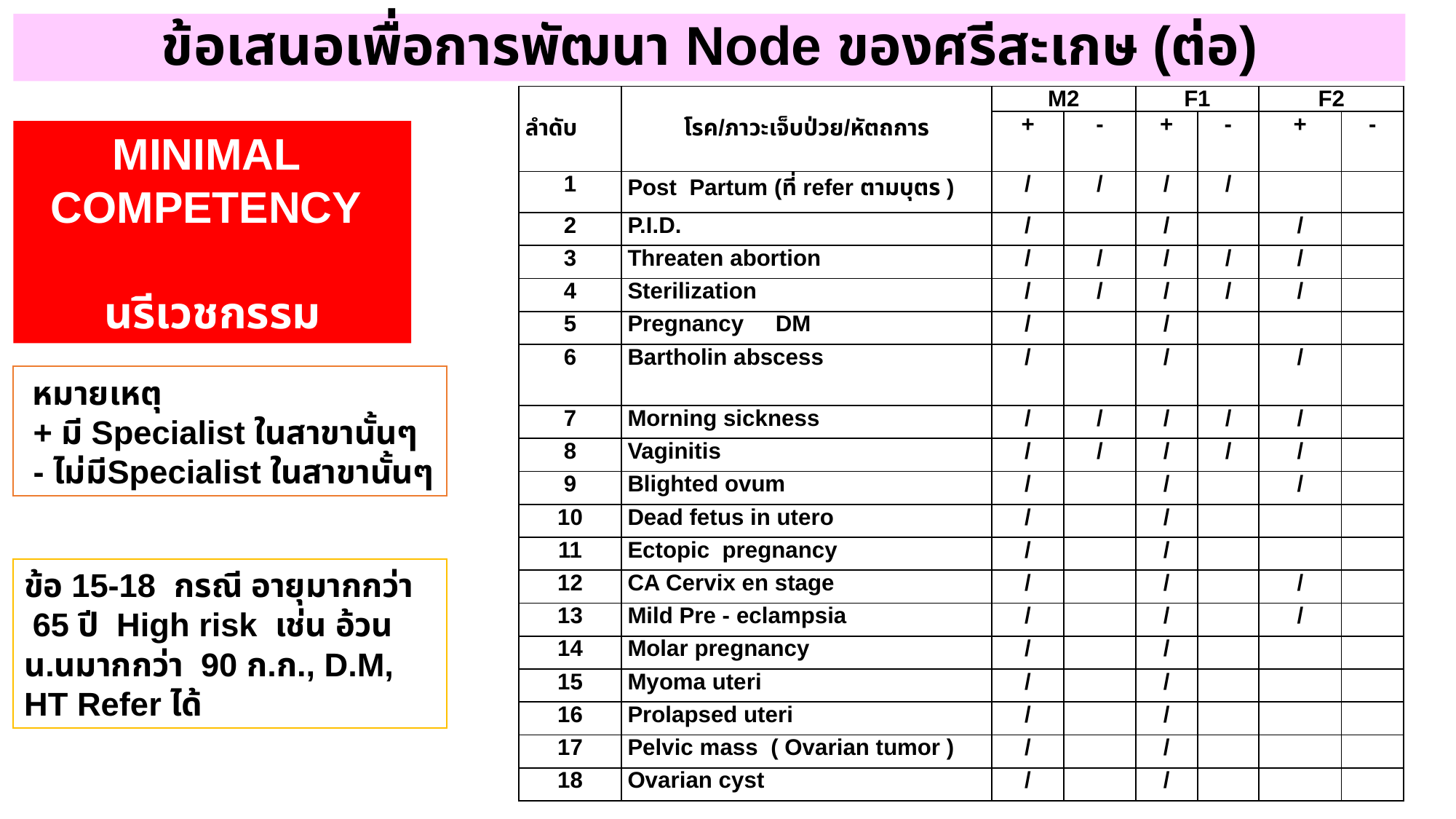

# ข้อเสนอเพื่อการพัฒนา Node ของศรีสะเกษ (ต่อ)
| ลำดับ | โรค/ภาวะเจ็บป่วย/หัตถการ | M2 |  | F1 |  | F2 |  |
| --- | --- | --- | --- | --- | --- | --- | --- |
|  |  | + | - | + | - | + | - |
| 1 | Post Partum (ที่ refer ตามบุตร ) | / | / | / | / |  |  |
| 2 | P.I.D. | / |  | / |  | / |  |
| 3 | Threaten abortion | / | / | / | / | / |  |
| 4 | Sterilization | / | / | / | / | / |  |
| 5 | Pregnancy DM | / |  | / |  |  |  |
| 6 | Bartholin abscess | / |  | / |  | / |  |
| 7 | Morning sickness | / | / | / | / | / |  |
| 8 | Vaginitis | / | / | / | / | / |  |
| 9 | Blighted ovum | / |  | / |  | / |  |
| 10 | Dead fetus in utero | / |  | / |  |  |  |
| 11 | Ectopic pregnancy | / |  | / |  |  |  |
| 12 | CA Cervix en stage | / |  | / |  | / |  |
| 13 | Mild Pre - eclampsia | / |  | / |  | / |  |
| 14 | Molar pregnancy | / |  | / |  |  |  |
| 15 | Myoma uteri | / |  | / |  |  |  |
| 16 | Prolapsed uteri | / |  | / |  |  |  |
| 17 | Pelvic mass ( Ovarian tumor ) | / |  | / |  |  |  |
| 18 | Ovarian cyst | / |  | / |  |  |  |
MINIMAL
COMPETENCY

นรีเวชกรรม
 หมายเหตุ
 + มี Specialist ในสาขานั้นๆ
 - ไม่มีSpecialist ในสาขานั้นๆ
ข้อ 15-18  กรณี อายุมากกว่า 65 ปี  High risk  เช่น อ้วน น.นมากกว่า  90 ก.ก., D.M, HT Refer ได้